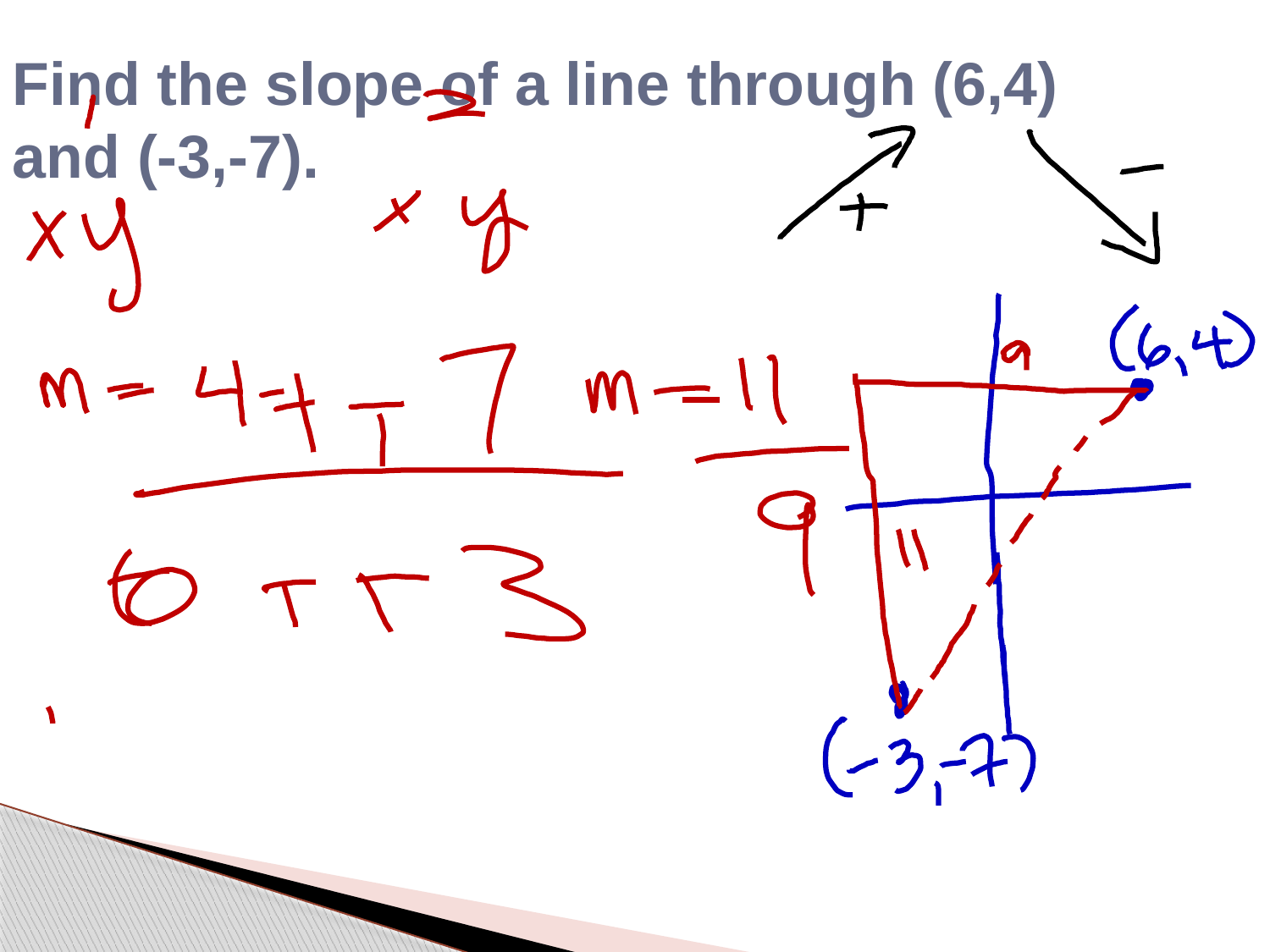

Find the slope of a line through (6,4) and (-3,-7).